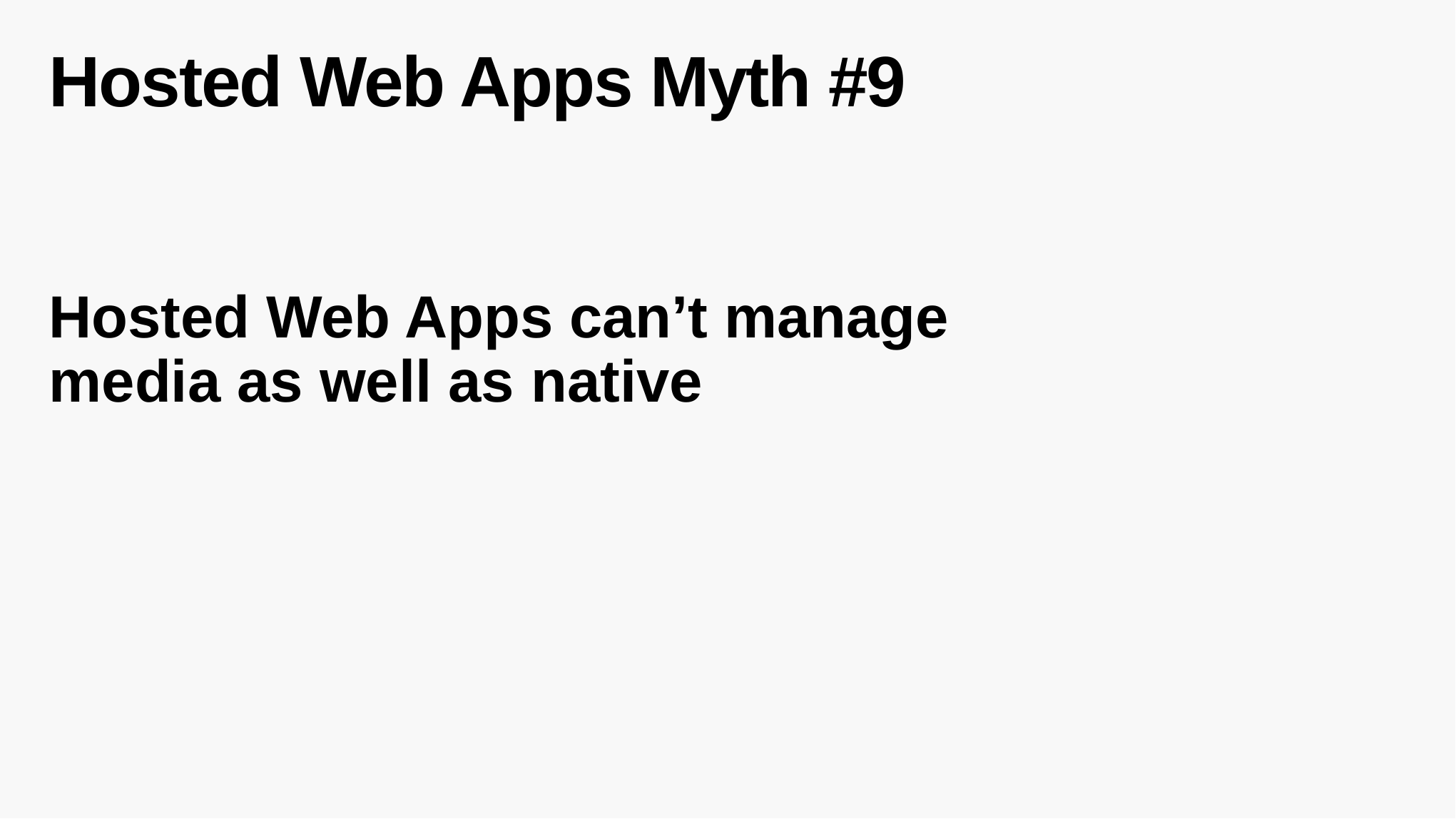

# Hosted Web Apps Myth #9
Hosted Web Apps can’t manage media as well as native